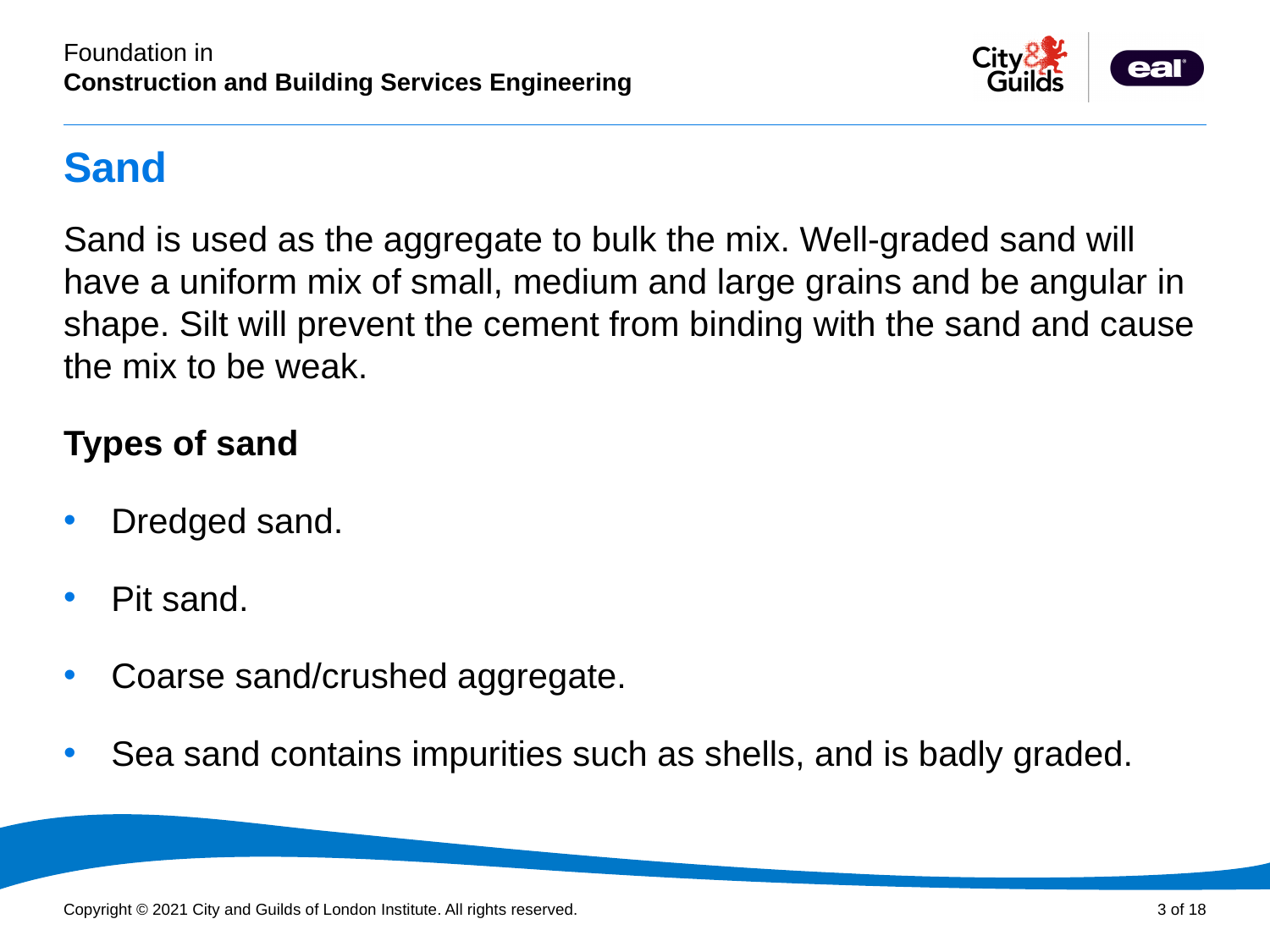

# Sand
Sand is used as the aggregate to bulk the mix. Well-graded sand will have a uniform mix of small, medium and large grains and be angular in shape. Silt will prevent the cement from binding with the sand and cause the mix to be weak.
Types of sand
Dredged sand.
Pit sand.
Coarse sand/crushed aggregate.
Sea sand contains impurities such as shells, and is badly graded.